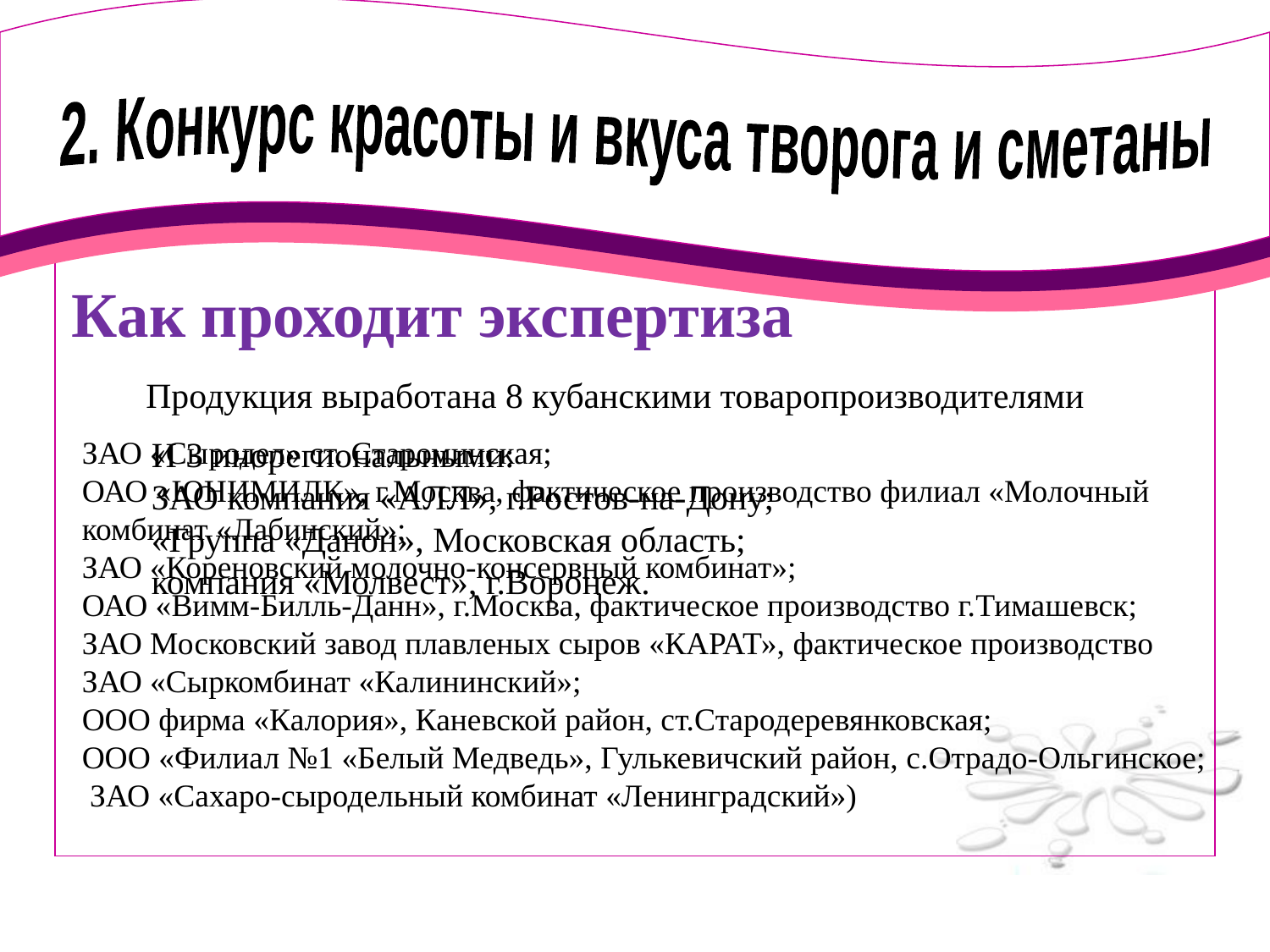

2. Конкурс красоты и вкуса творога и сметаны
Как проходит экспертиза
Продукция выработана 8 кубанскими товаропроизводителями
ЗАО «Сыродел» ст. Староминская;
ОАО «ЮНИМИЛК», г.Москва, фактическое производство филиал «Молочный комбинат «Лабинский»;
ЗАО «Кореновский молочно-консервный комбинат»;
ОАО «Вимм-Билль-Данн», г.Москва, фактическое производство г.Тимашевск;
ЗАО Московский завод плавленых сыров «КАРАТ», фактическое производство ЗАО «Сыркомбинат «Калининский»;
ООО фирма «Калория», Каневской район, ст.Стародеревянковская;
ООО «Филиал №1 «Белый Медведь», Гулькевичский район, с.Отрадо-Ольгинское;
 ЗАО «Сахаро-сыродельный комбинат «Ленинградский»)
И 3 инорегиональными:
ЗАО компания «АЛЛ», г.Ростов-на-Дону;
«Группа «Данон», Московская область;
компания «Молвест», г.Воронеж.